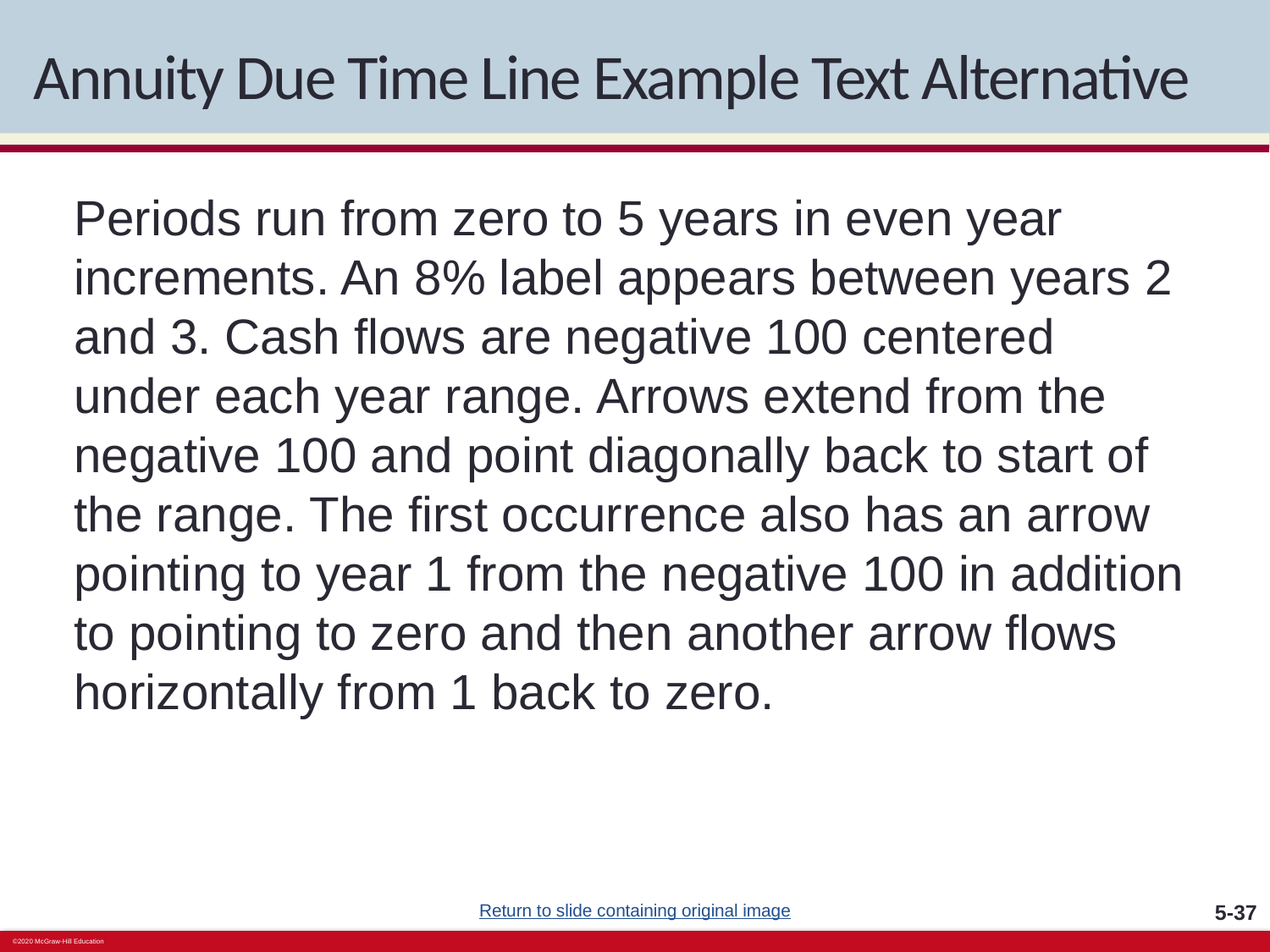

# Annuity Due Time Line Example Text Alternative
Periods run from zero to 5 years in even year increments. An 8% label appears between years 2 and 3. Cash flows are negative 100 centered under each year range. Arrows extend from the negative 100 and point diagonally back to start of the range. The first occurrence also has an arrow pointing to year 1 from the negative 100 in addition to pointing to zero and then another arrow flows horizontally from 1 back to zero.
Return to slide containing original image